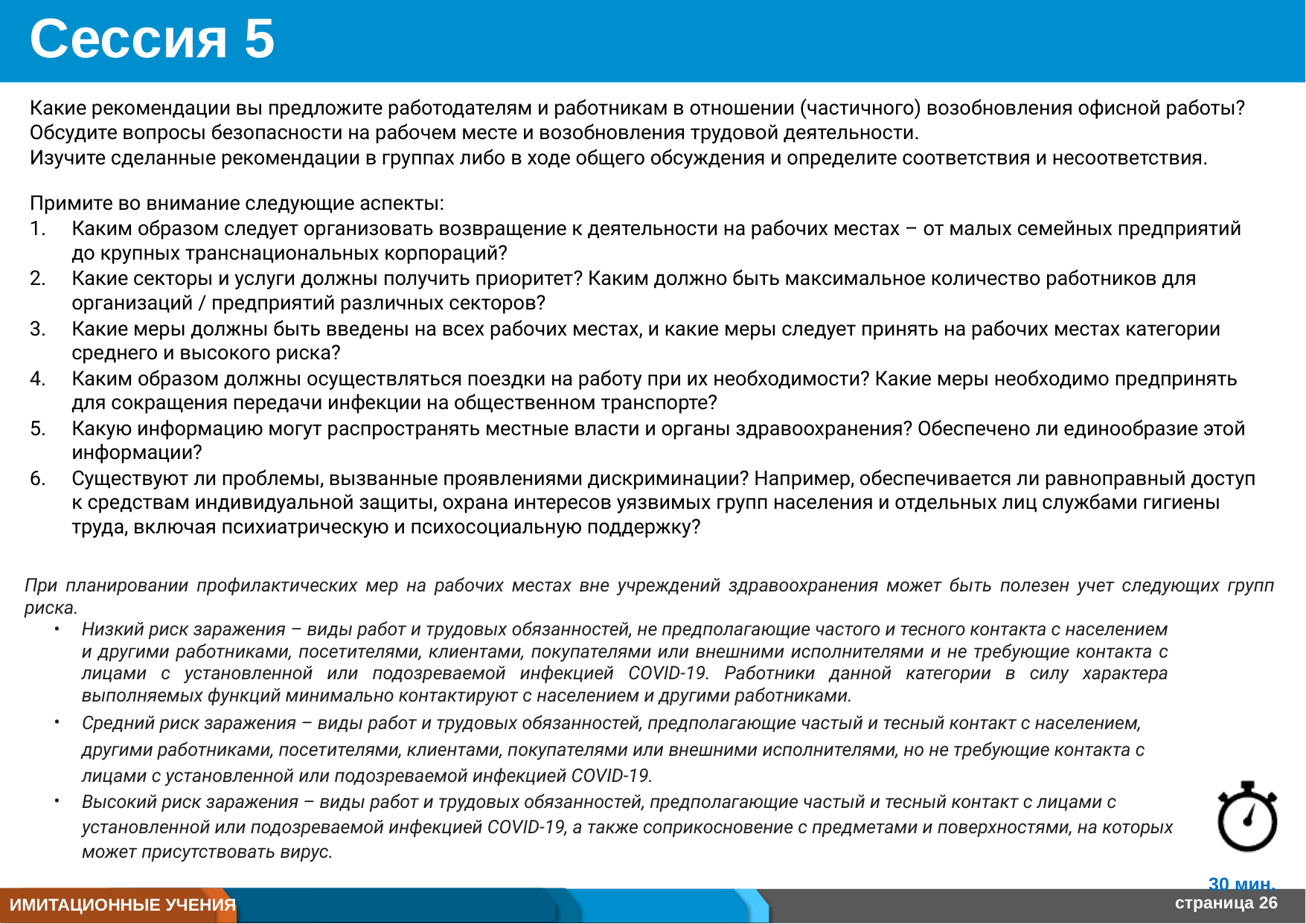

# Сессия 5
Какие рекомендации вы предложите работодателям и работникам в отношении (частичного) возобновления офисной работы? Обсудите вопросы безопасности на рабочем месте и возобновления трудовой деятельности.
Изучите сделанные рекомендации в группах либо в ходе общего обсуждения и определите соответствия и несоответствия.

Примите во внимание следующие аспекты:
Каким образом следует организовать возвращение к деятельности на рабочих местах – от малых семейных предприятий до крупных транснациональных корпораций?
Какие секторы и услуги должны получить приоритет? Каким должно быть максимальное количество работников для организаций / предприятий различных секторов?
Какие меры должны быть введены на всех рабочих местах, и какие меры следует принять на рабочих местах категории среднего и высокого риска?
Каким образом должны осуществляться поездки на работу при их необходимости? Какие меры необходимо предпринять для сокращения передачи инфекции на общественном транспорте?
Какую информацию могут распространять местные власти и органы здравоохранения? Обеспечено ли единообразие этой информации?
Существуют ли проблемы, вызванные проявлениями дискриминации? Например, обеспечивается ли равноправный доступ к средствам индивидуальной защиты, охрана интересов уязвимых групп населения и отдельных лиц службами гигиены труда, включая психиатрическую и психосоциальную поддержку?
При планировании профилактических мер на рабочих местах вне учреждений здравоохранения может быть полезен учет следующих групп риска.
Низкий риск заражения – виды работ и трудовых обязанностей, не предполагающие частого и тесного контакта с населением и другими работниками, посетителями, клиентами, покупателями или внешними исполнителями и не требующие контакта с лицами с установленной или подозреваемой инфекцией COVID-19. Работники данной категории в силу характера выполняемых функций минимально контактируют с населением и другими работниками.
Средний риск заражения – виды работ и трудовых обязанностей, предполагающие частый и тесный контакт с населением, другими работниками, посетителями, клиентами, покупателями или внешними исполнителями, но не требующие контакта с лицами с установленной или подозреваемой инфекцией COVID-19.
Высокий риск заражения – виды работ и трудовых обязанностей, предполагающие частый и тесный контакт с лицами с установленной или подозреваемой инфекцией COVID-19, а также соприкосновение с предметами и поверхностями, на которых может присутствовать вирус.
30 мин.

страница 26
ИМИТАЦИОННЫЕ УЧЕНИЯ